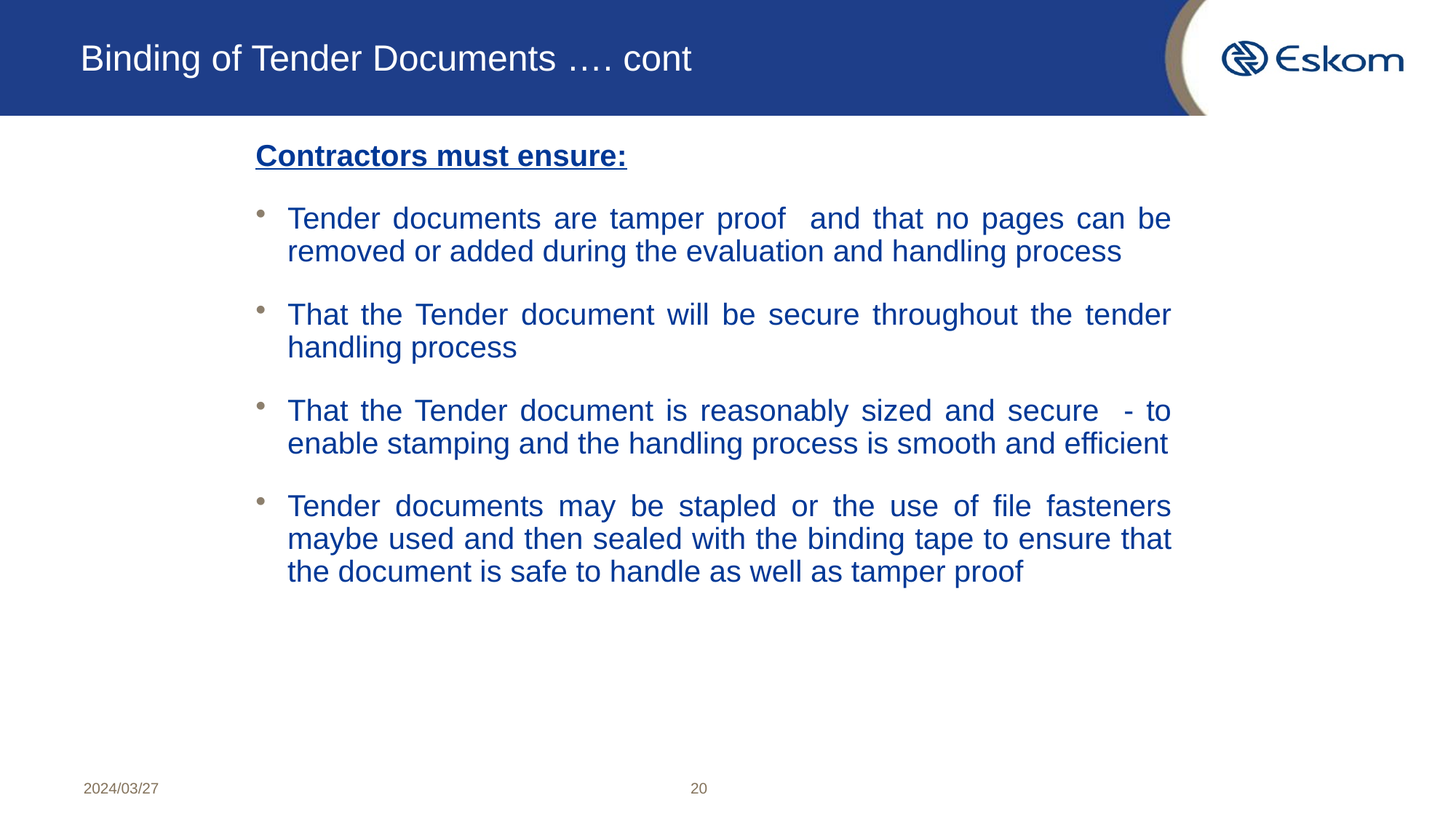

# Binding of Tender Documents …. cont
Contractors must ensure:
Tender documents are tamper proof  and that no pages can be removed or added during the evaluation and handling process
That the Tender document will be secure throughout the tender handling process
That the Tender document is reasonably sized and secure  - to enable stamping and the handling process is smooth and efficient
Tender documents may be stapled or the use of file fasteners maybe used and then sealed with the binding tape to ensure that the document is safe to handle as well as tamper proof

2024/03/27
20